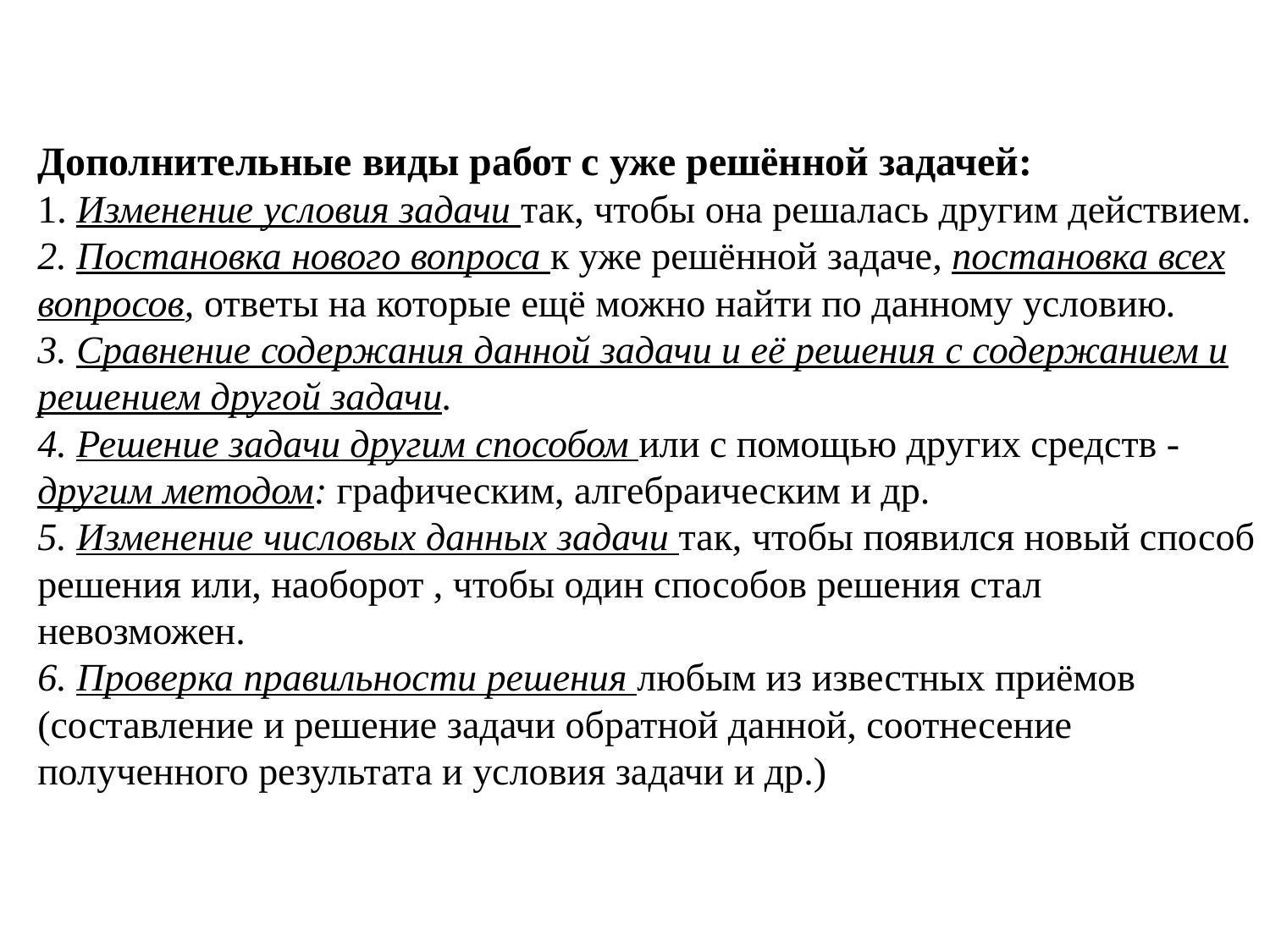

# Дополнительные виды работ с уже решённой задачей: 1. Изменение условия задачи так, чтобы она решалась другим действием. 2. Постановка нового вопроса к уже решённой задаче, постановка всех вопросов, ответы на которые ещё можно найти по данному условию. 3. Сравнение содержания данной задачи и её решения с содержанием и решением другой задачи. 4. Решение задачи другим способом или с помощью других средств -другим методом: графическим, алгебраическим и др. 5. Изменение числовых данных задачи так, чтобы появился новый способ решения или, наоборот , чтобы один способов решения стал невозможен. 6. Проверка правильности решения любым из известных приёмов (составление и решение задачи обратной данной, соотнесение полученного результата и условия задачи и др.)